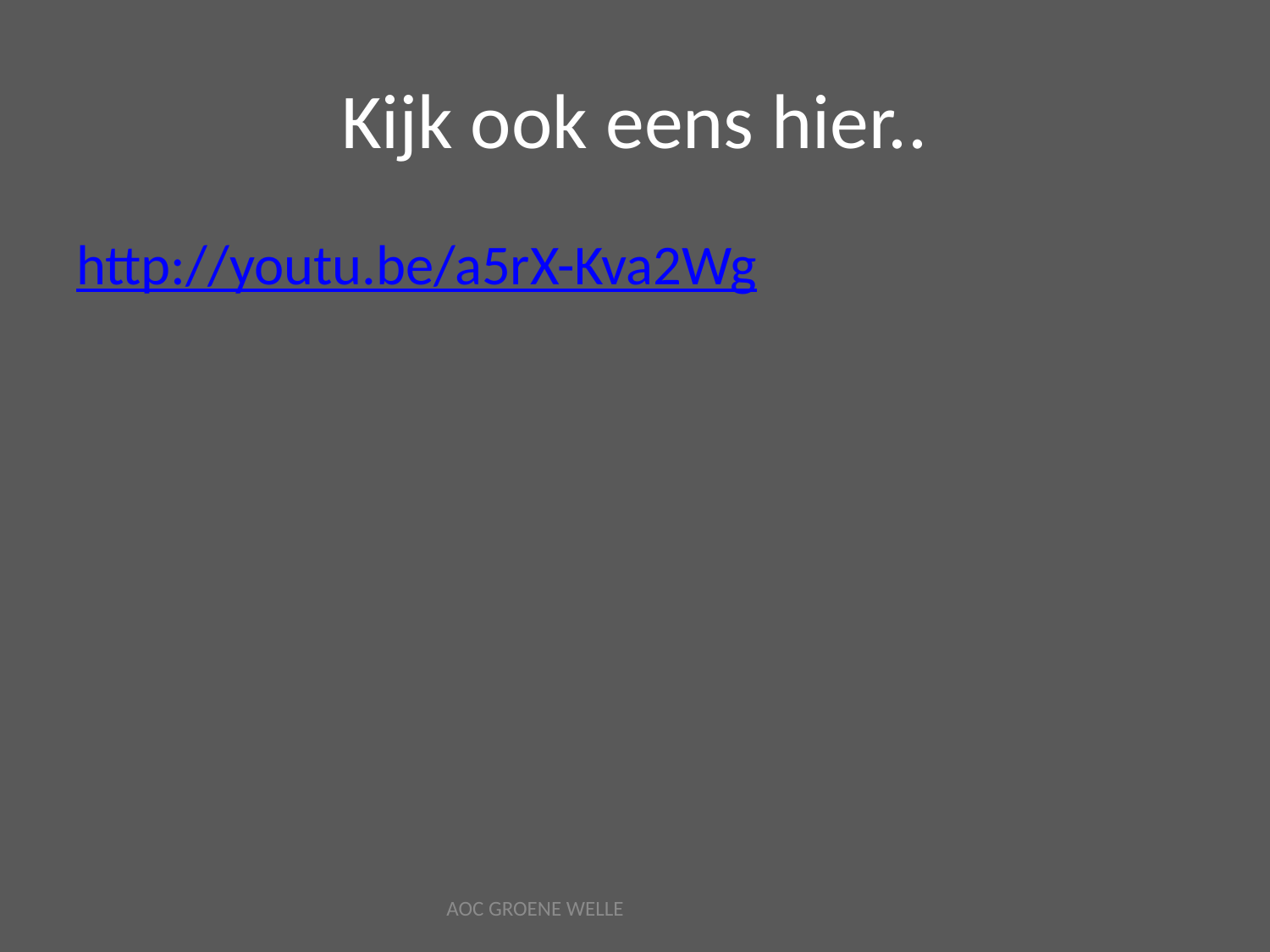

# Kijk ook eens hier..
http://youtu.be/a5rX-Kva2Wg

AOC GROENE WELLE